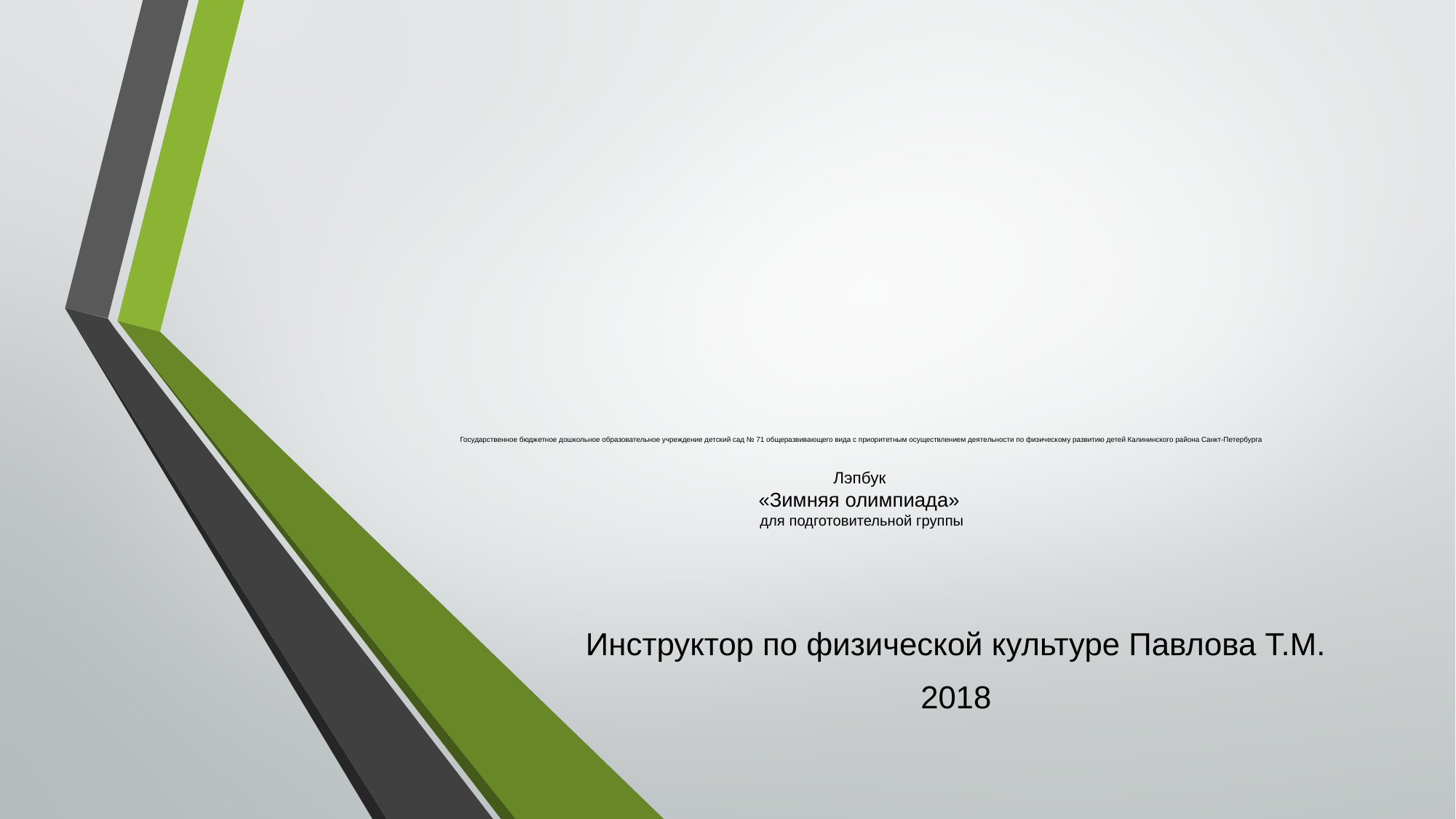

# Государственное бюджетное дошкольное образовательное учреждение детский сад № 71 общеразвивающего вида с приоритетным осуществлением деятельности по физическому развитию детей Калининского района Санкт-Петербурга Лэпбук «Зимняя олимпиада» для подготовительной группы

Инструктор по физической культуре Павлова Т.М.
2018